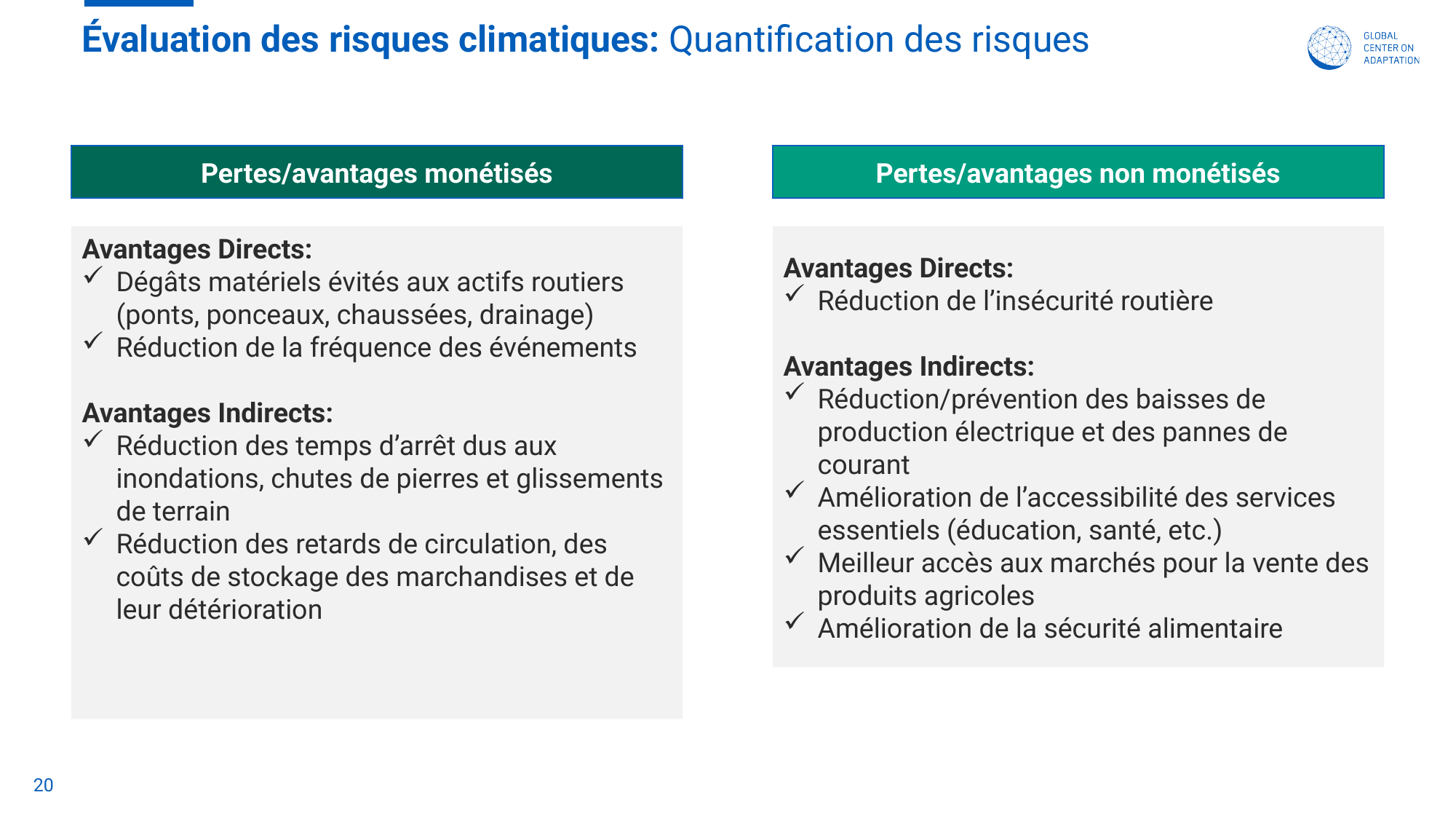

# Évaluation des risques climatiques: Quantification des risques
Pertes/avantages monétisés
Pertes/avantages non monétisés
Avantages Directs:
Réduction de l’insécurité routière

Avantages Indirects:
Réduction/prévention des baisses de production électrique et des pannes de courant
Amélioration de l’accessibilité des services essentiels (éducation, santé, etc.)
Meilleur accès aux marchés pour la vente des produits agricoles
Amélioration de la sécurité alimentaire
Avantages Directs:
Dégâts matériels évités aux actifs routiers (ponts, ponceaux, chaussées, drainage)
Réduction de la fréquence des événements

Avantages Indirects:
Réduction des temps d’arrêt dus aux inondations, chutes de pierres et glissements de terrain
Réduction des retards de circulation, des coûts de stockage des marchandises et de leur détérioration